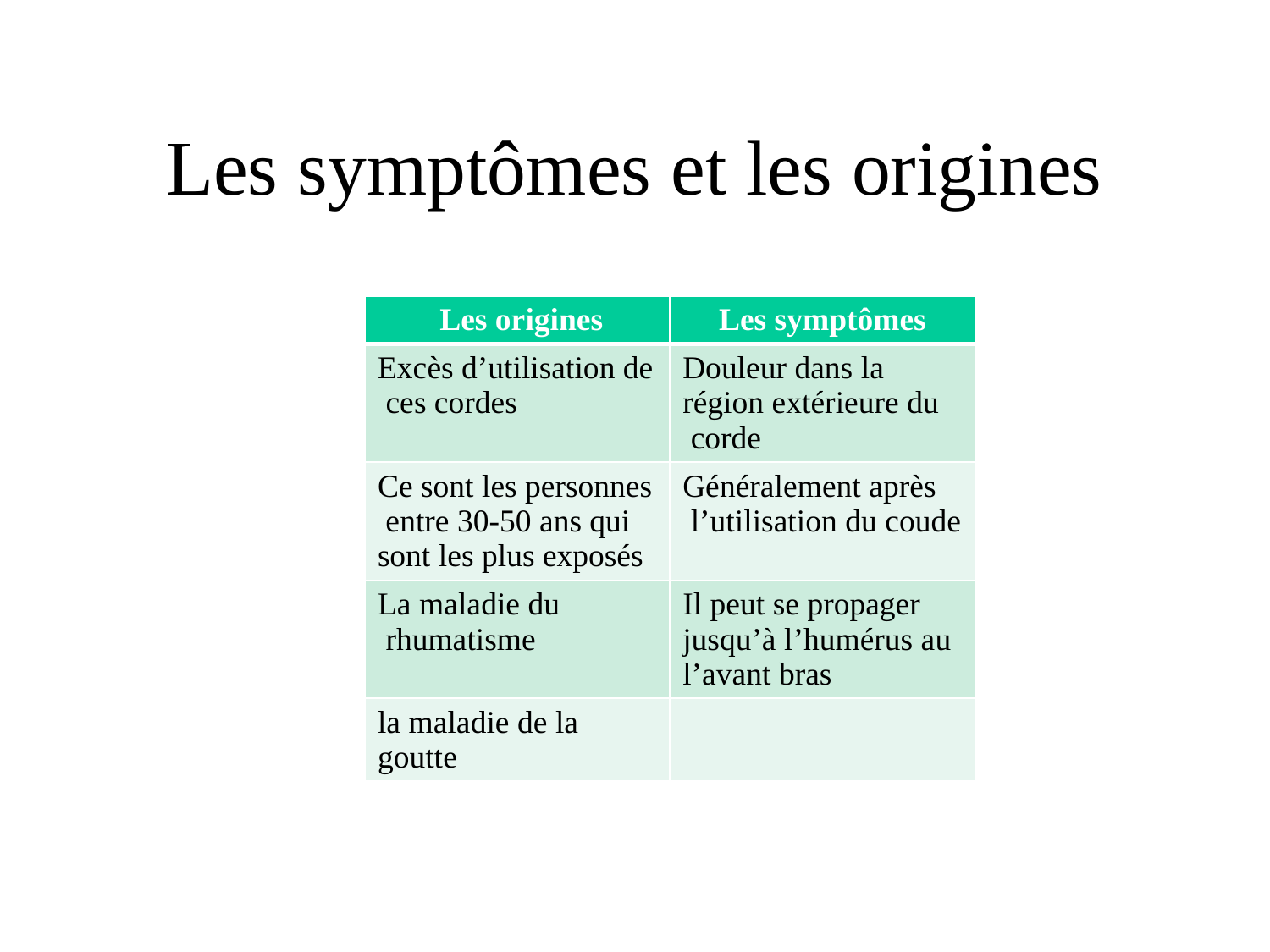

# Les symptômes et les origines
| Les origines | Les symptômes |
| --- | --- |
| Excès d’utilisation de ces cordes | Douleur dans la région extérieure du corde |
| Ce sont les personnes entre 30-50 ans qui sont les plus exposés | Généralement après l’utilisation du coude |
| La maladie du rhumatisme | Il peut se propager jusqu’à l’humérus au l’avant bras |
| la maladie de la goutte |  |